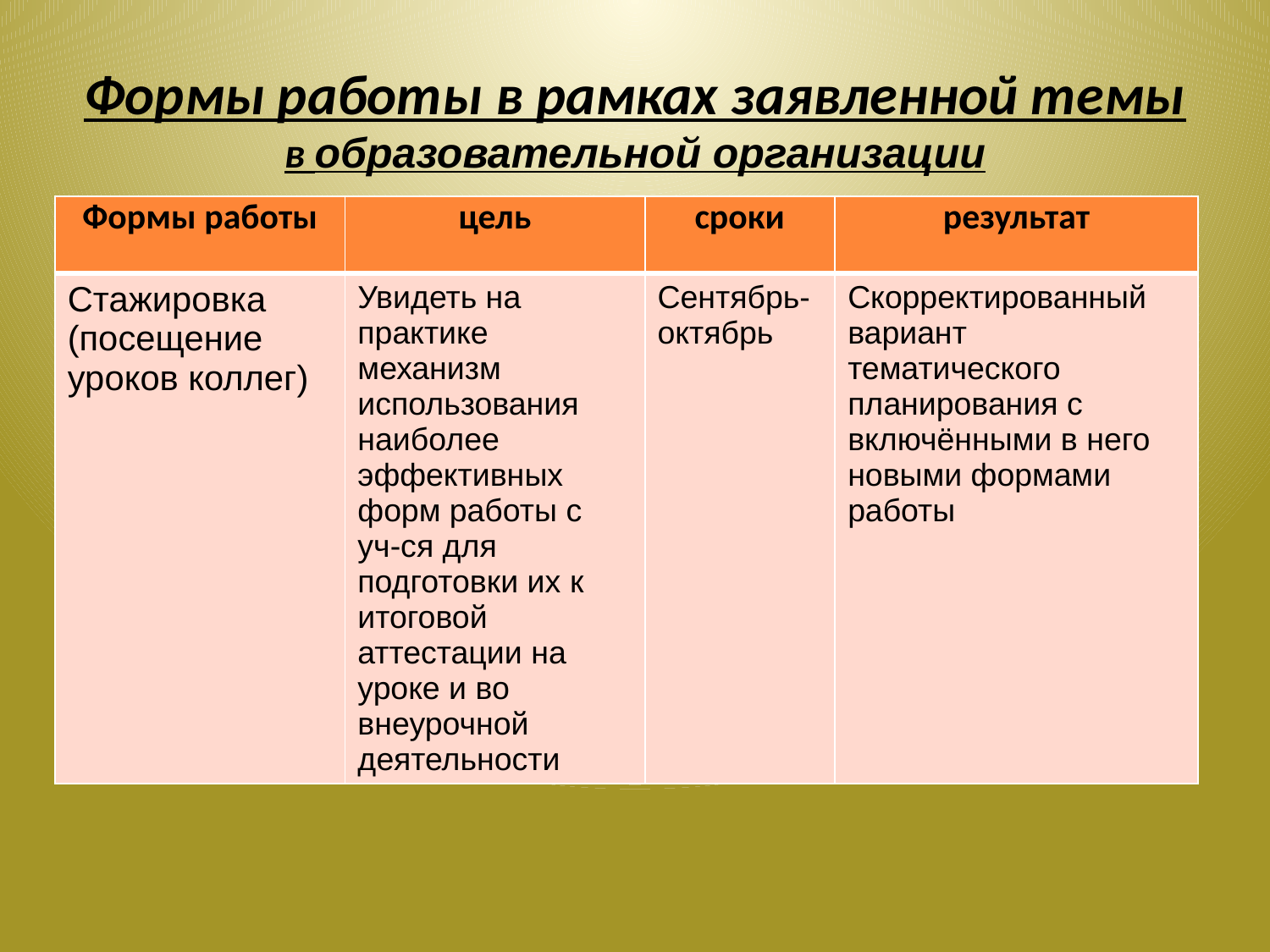

Формы работы в рамках заявленной темы
в образовательной организации
| Формы работы | цель | сроки | результат |
| --- | --- | --- | --- |
| Стажировка (посещение уроков коллег) | Увидеть на практике механизм использования наиболее эффективных форм работы с уч-ся для подготовки их к итоговой аттестации на уроке и во внеурочной деятельности | Сентябрь- октябрь | Скорректированный вариант тематического планирования с включёнными в него новыми формами работы |